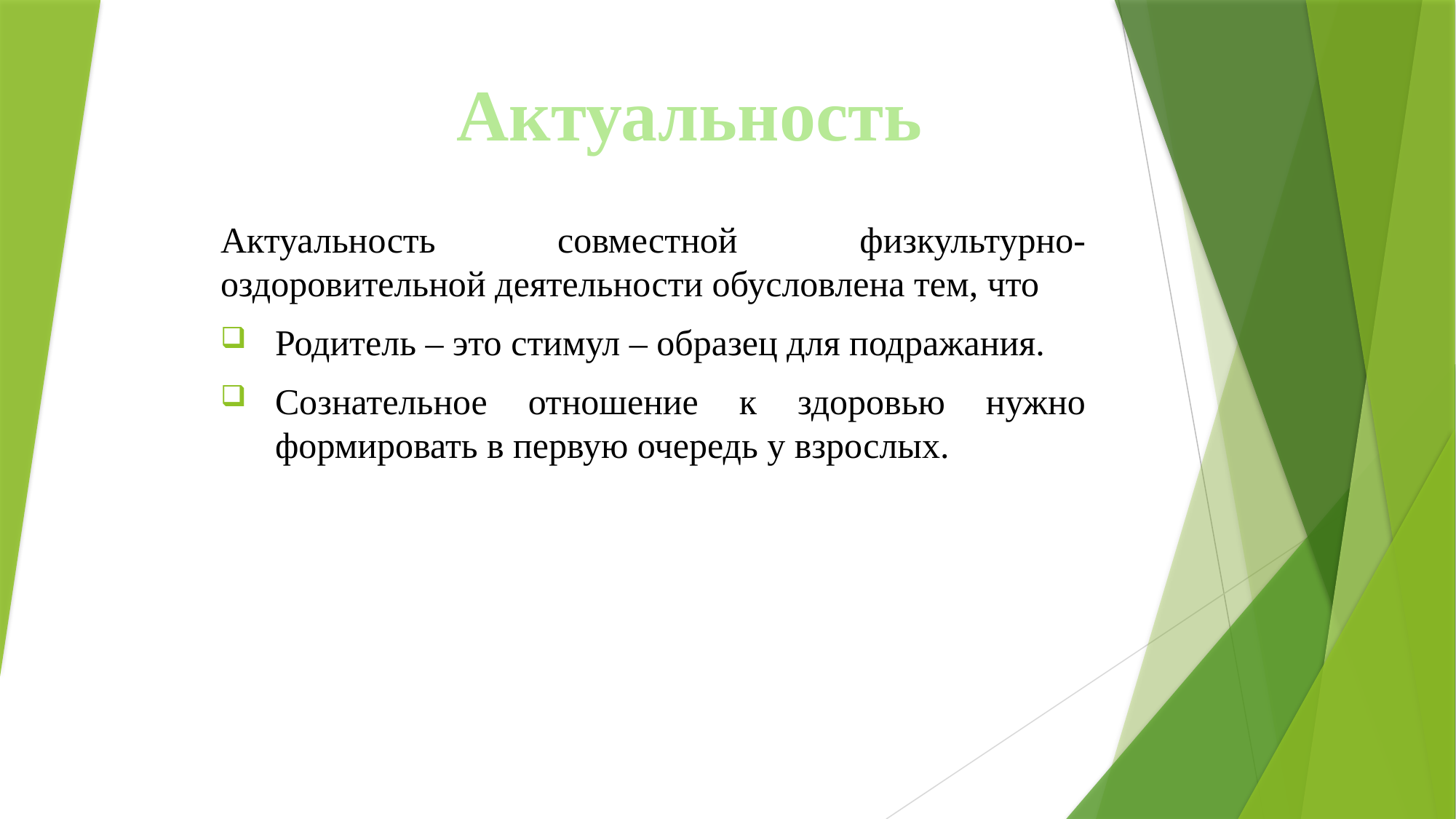

# Актуальность
Актуальность совместной физкультурно-оздоровительной деятельности обусловлена тем, что
Родитель – это стимул – образец для подражания.
Сознательное отношение к здоровью нужно формировать в первую очередь у взрослых.